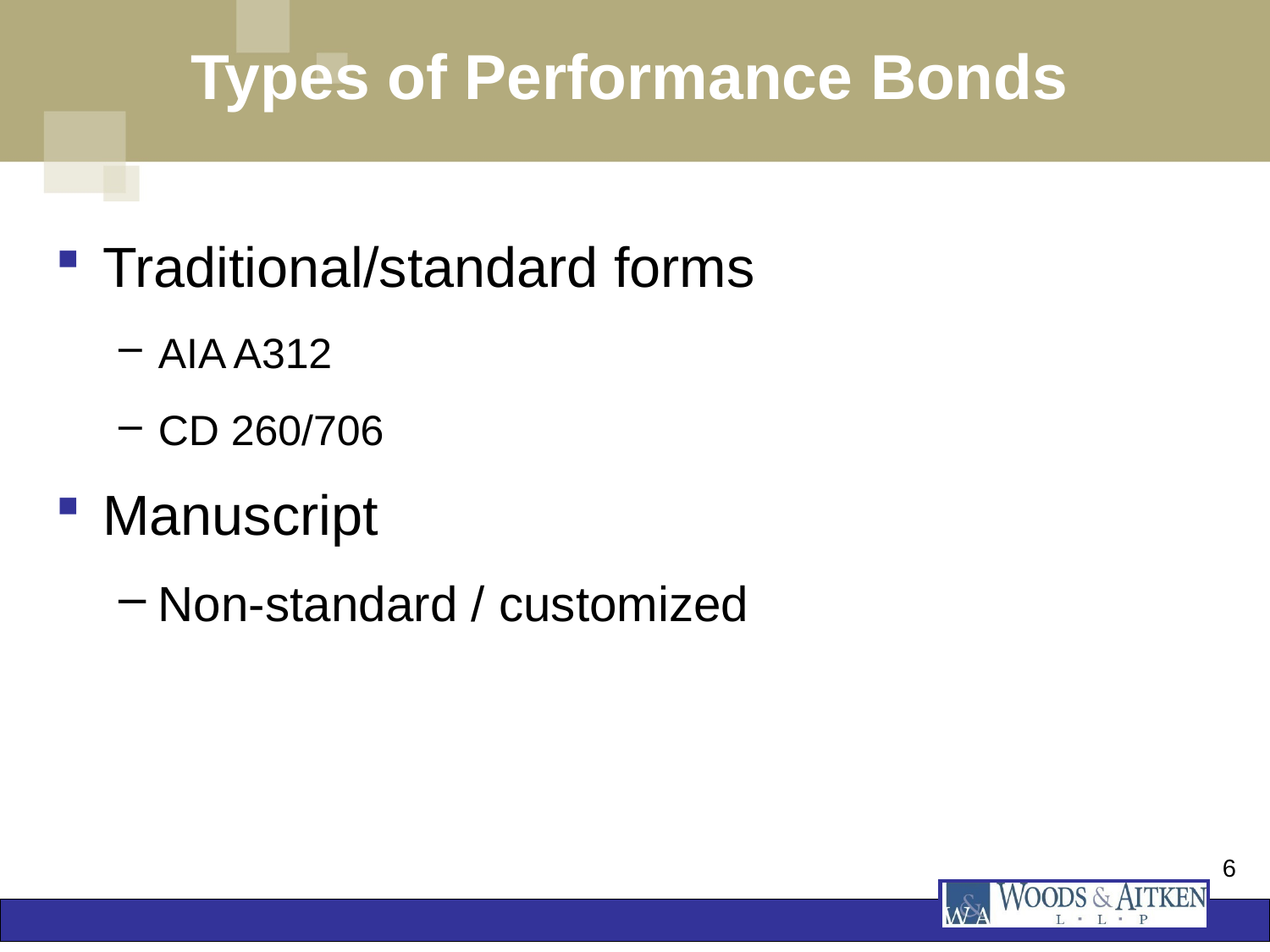

# Types of Performance Bonds
Traditional/standard forms
AIA A312
CD 260/706
Manuscript
Non-standard / customized
6